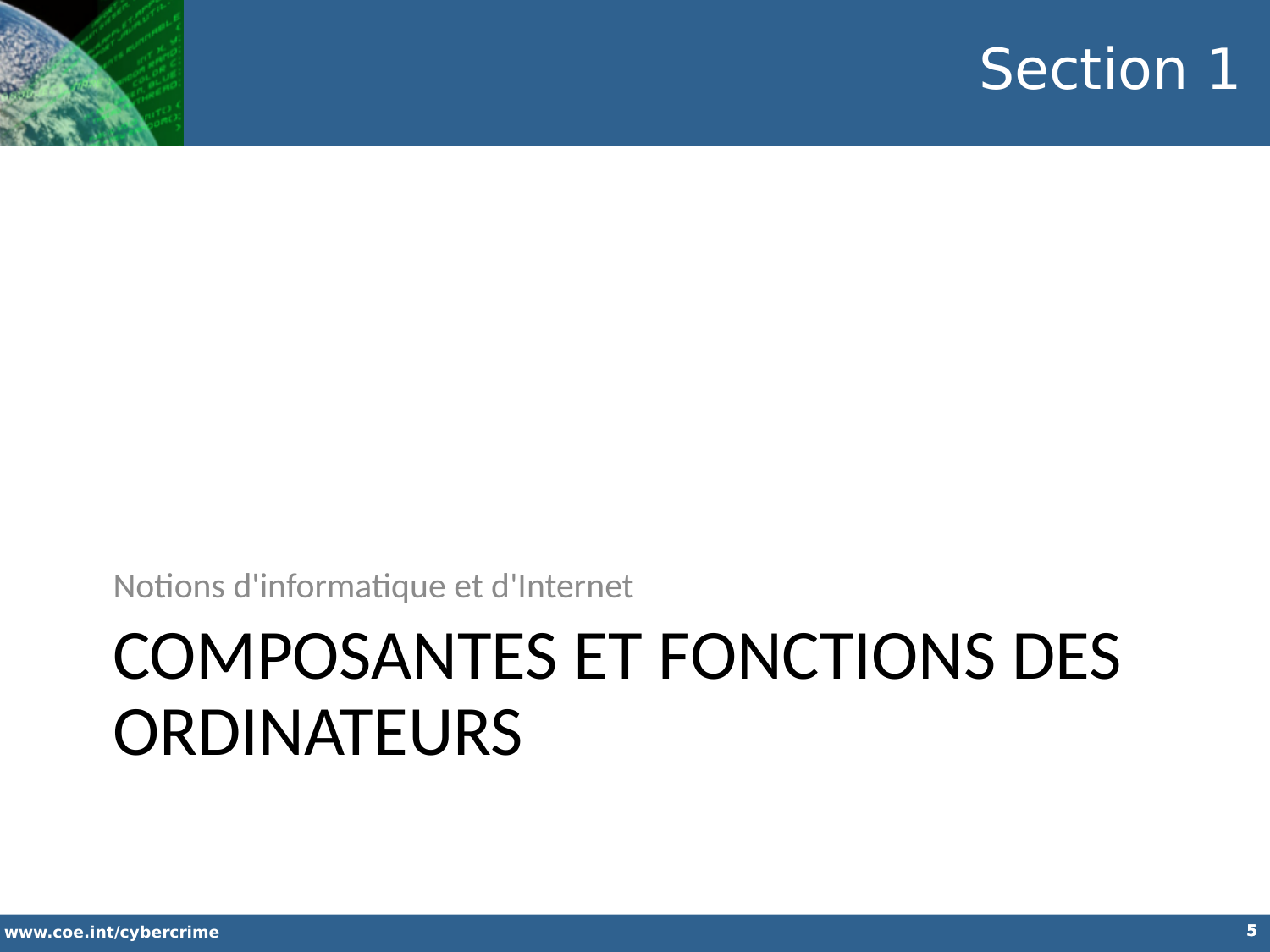

Section 1
Notions d'informatique et d'Internet
# Composantes et fonctions des ordinateurs
5